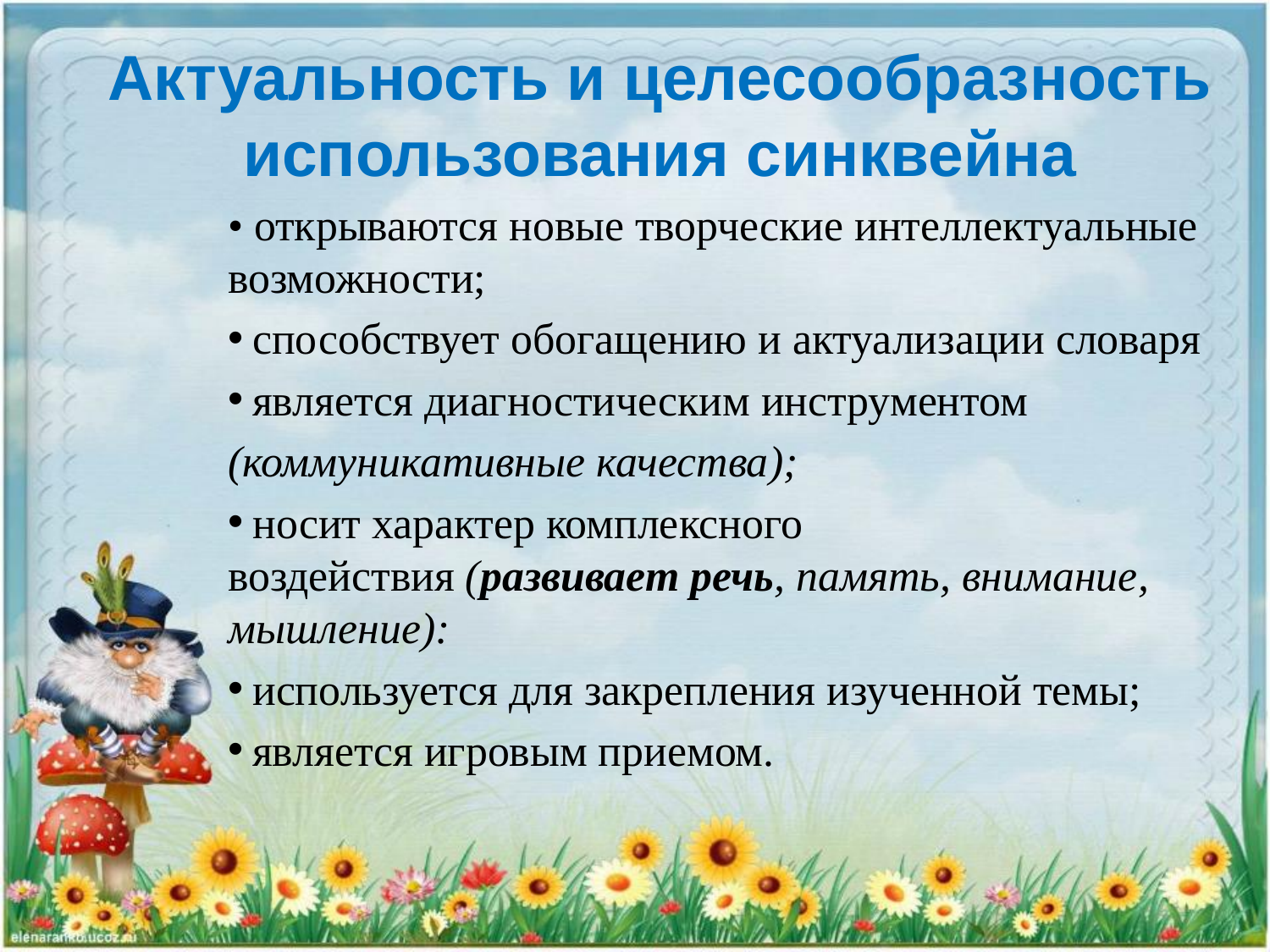

# Актуальность и целесообразность использования синквейна
• открываются новые творческие интеллектуальные возможности;
 способствует обогащению и актуализации словаря
 является диагностическим инструментом
(коммуникативные качества);
 носит характер комплексного воздействия (развивает речь, память, внимание, мышление):
 используется для закрепления изученной темы;
 является игровым приемом.